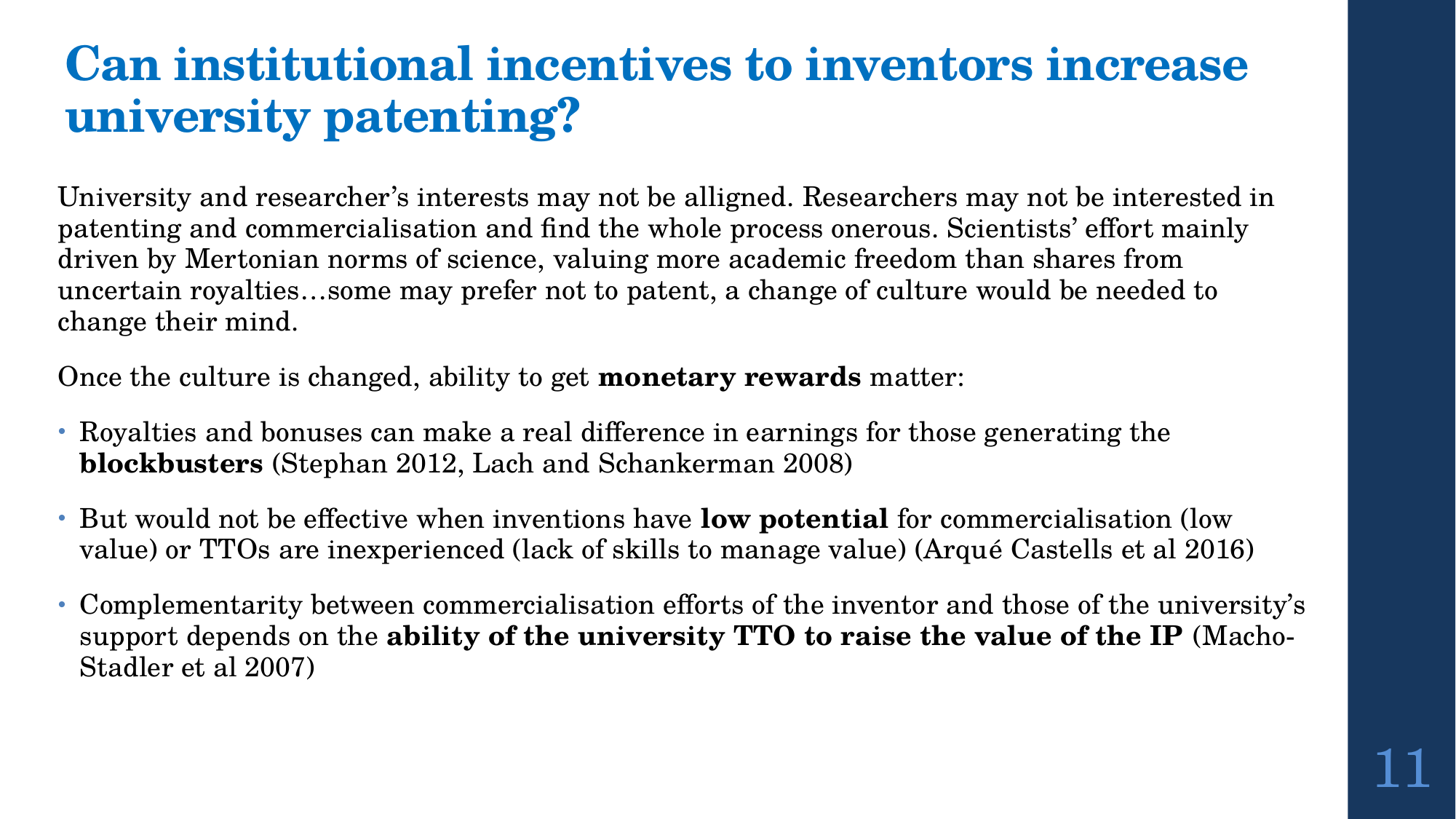

# Can institutional incentives to inventors increase university patenting?
University and researcher’s interests may not be alligned. Researchers may not be interested in patenting and commercialisation and find the whole process onerous. Scientists’ effort mainly driven by Mertonian norms of science, valuing more academic freedom than shares from uncertain royalties…some may prefer not to patent, a change of culture would be needed to change their mind.
Once the culture is changed, ability to get monetary rewards matter:
Royalties and bonuses can make a real difference in earnings for those generating the blockbusters (Stephan 2012, Lach and Schankerman 2008)
But would not be effective when inventions have low potential for commercialisation (low value) or TTOs are inexperienced (lack of skills to manage value) (Arqué Castells et al 2016)
Complementarity between commercialisation efforts of the inventor and those of the university’s support depends on the ability of the university TTO to raise the value of the IP (Macho-Stadler et al 2007)

11